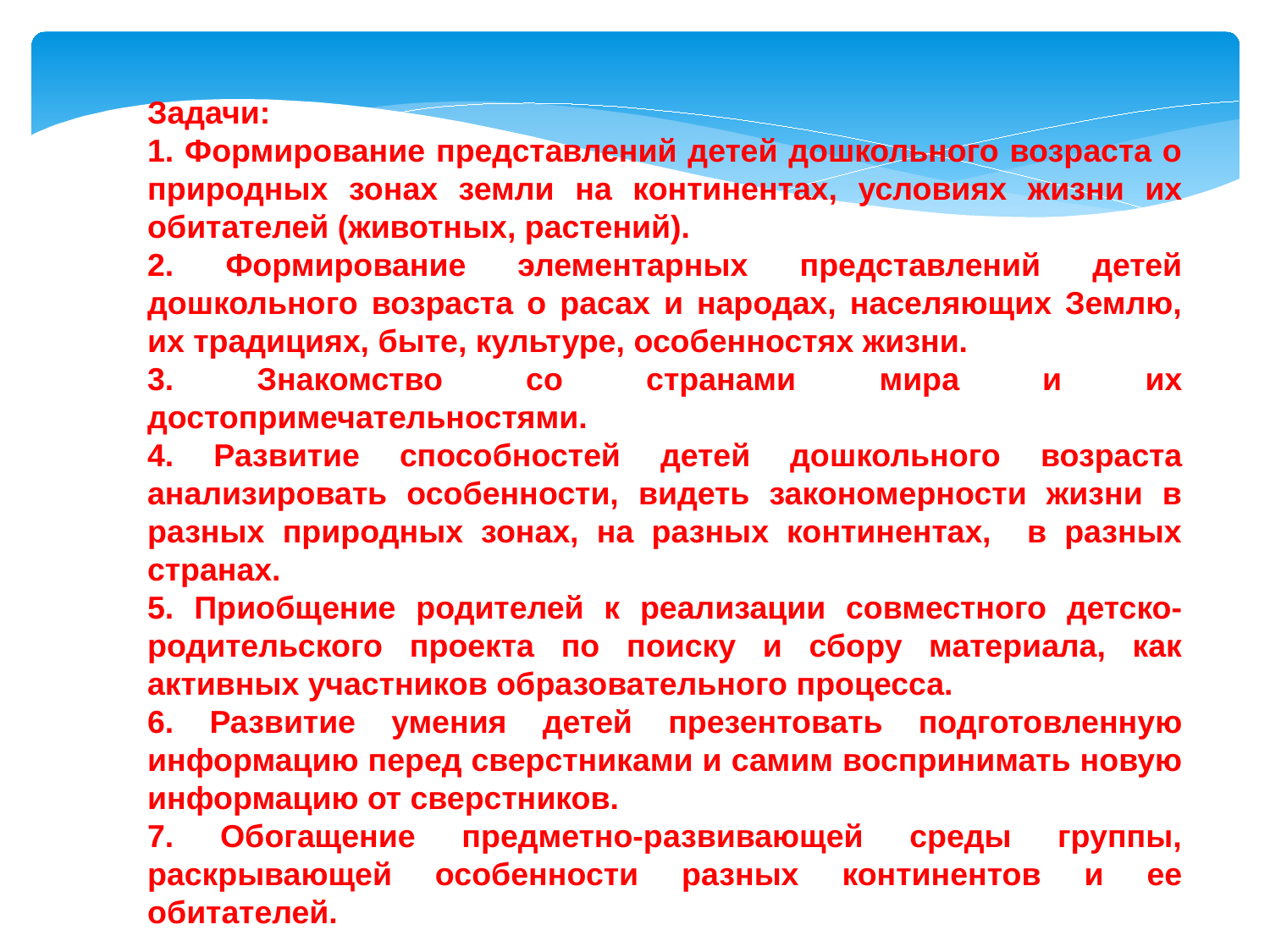

Задачи:
1. Формирование представлений детей дошкольного возраста о природных зонах земли на континентах, условиях жизни их обитателей (животных, растений).
2. Формирование элементарных представлений детей дошкольного возраста о расах и народах, населяющих Землю, их традициях, быте, культуре, особенностях жизни.
3. Знакомство со странами мира и их достопримечательностями.
4. Развитие способностей детей дошкольного возраста анализировать особенности, видеть закономерности жизни в разных природных зонах, на разных континентах,  в разных странах.
5. Приобщение родителей к реализации совместного детско-родительского проекта по поиску и сбору материала, как активных участников образовательного процесса.
6. Развитие умения детей презентовать подготовленную информацию перед сверстниками и самим воспринимать новую информацию от сверстников.
7. Обогащение предметно-развивающей среды группы, раскрывающей особенности разных континентов и ее обитателей.